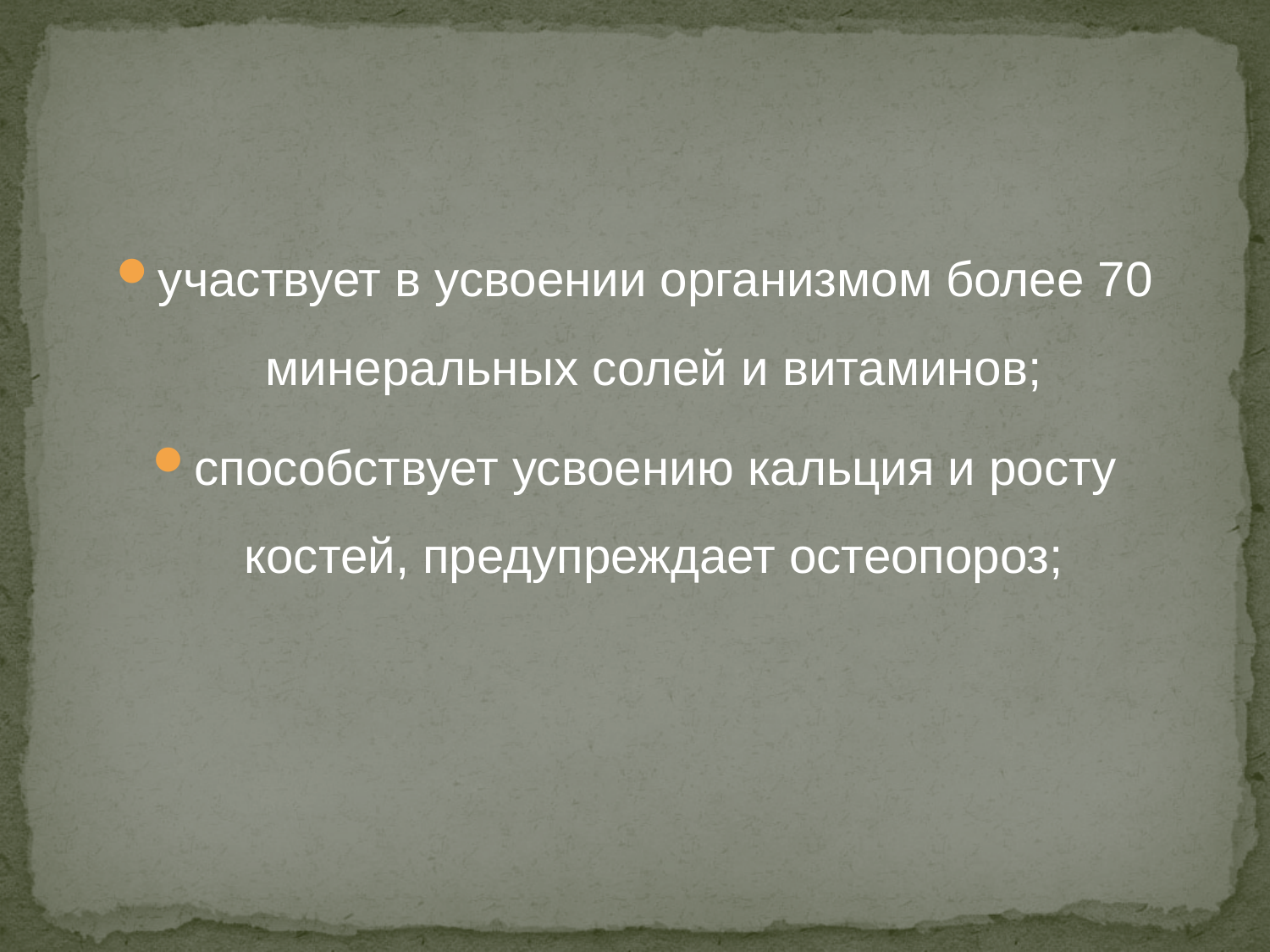

участвует в усвоении организмом более 70 минеральных солей и витаминов;
способствует усвоению кальция и росту костей, предупреждает остеопороз;